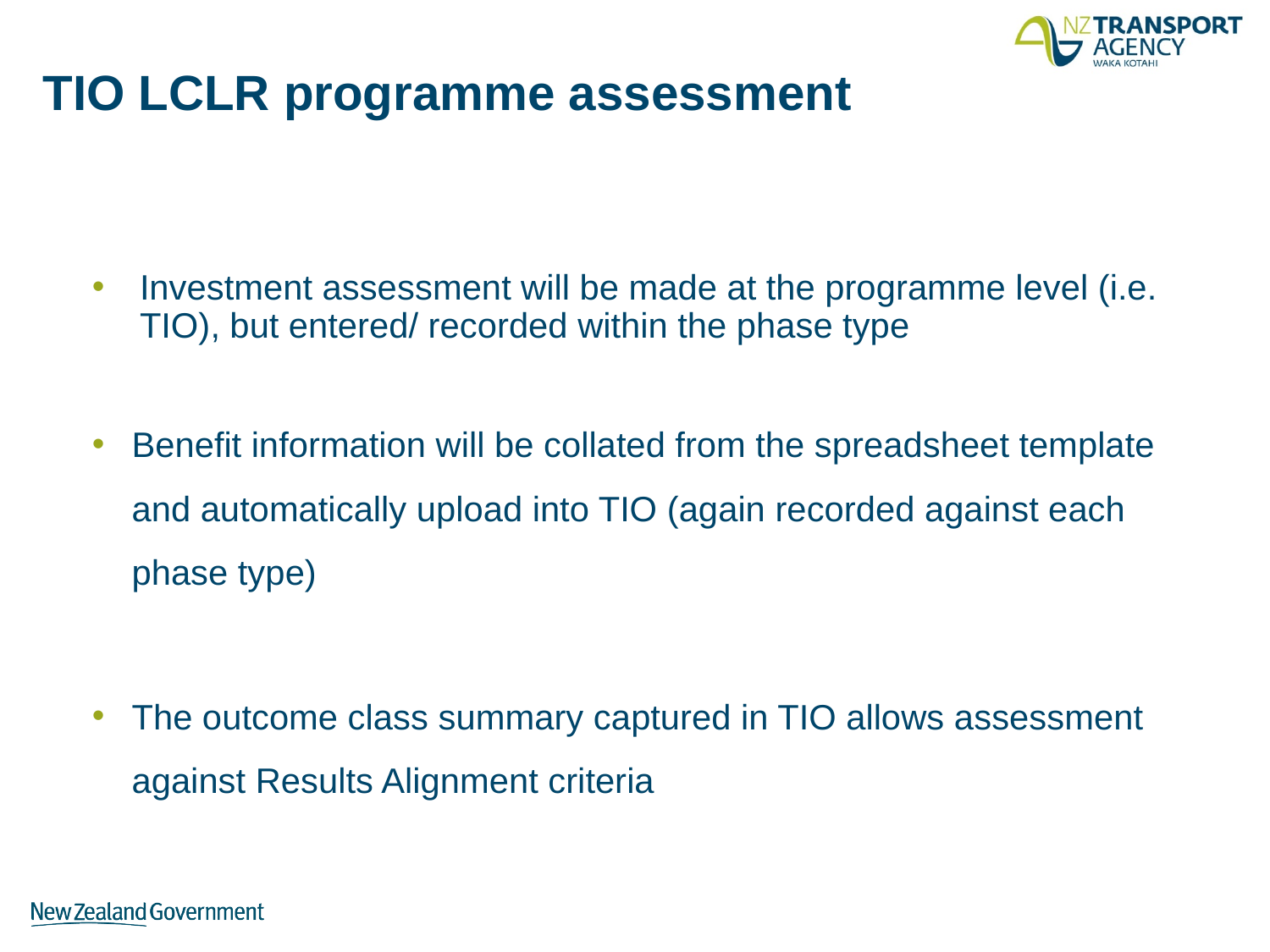

# TIO LCLR programme assessment

Investment assessment will be made at the programme level (i.e. TIO), but entered/ recorded within the phase type

Benefit information will be collated from the spreadsheet template and automatically upload into TIO (again recorded against each phase type)

The outcome class summary captured in TIO allows assessment against Results Alignment criteria